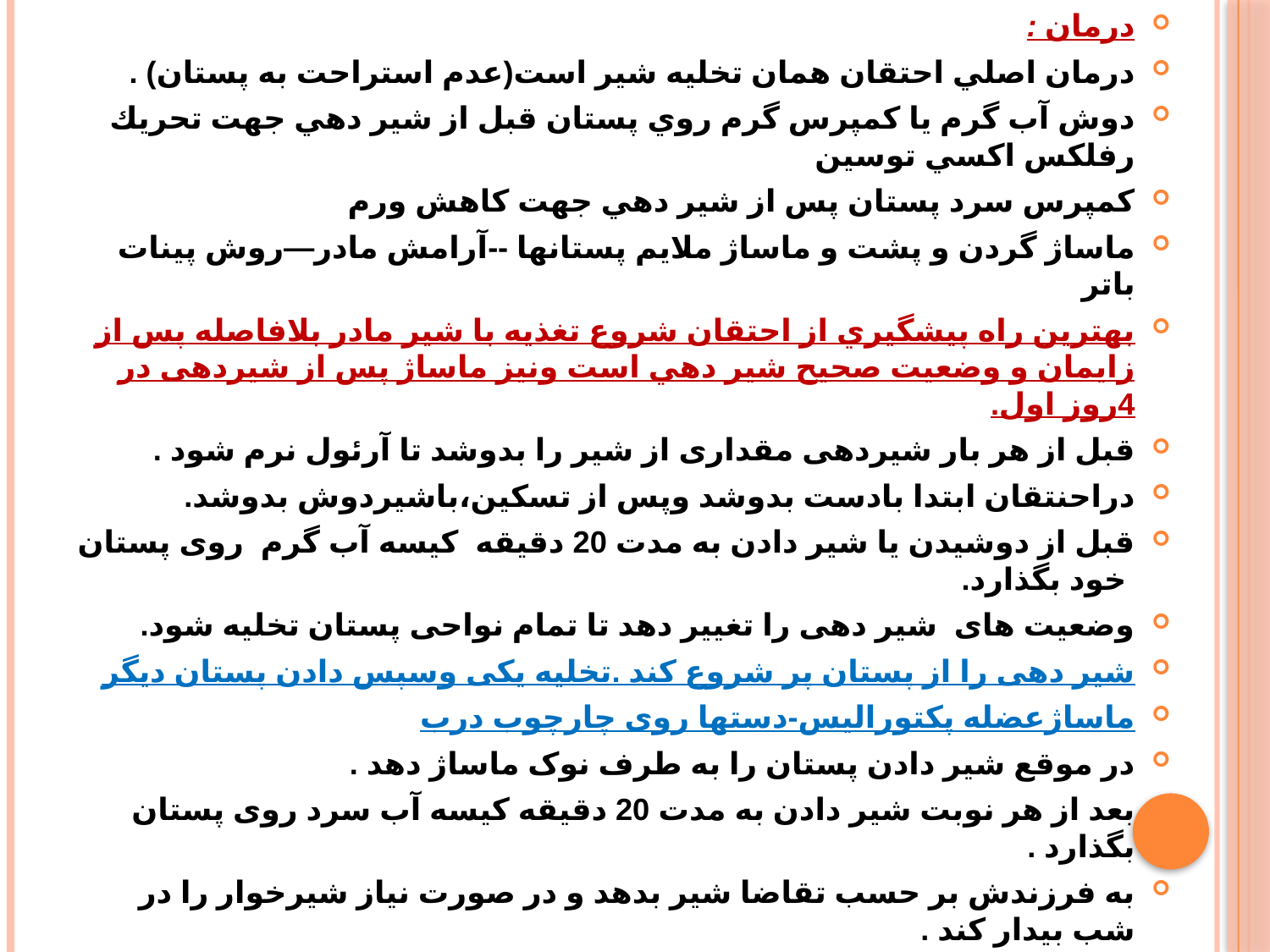

درمان :
درمان اصلي احتقان همان تخليه شير است(عدم استراحت به پستان) .
دوش آب گرم يا كمپرس گرم روي پستان قبل از شير دهي جهت تحريك رفلكس اكسي توسين
كمپرس سرد پستان پس از شير دهي جهت كاهش ورم
ماساژ گردن و پشت و ماساژ ملايم پستانها --آرامش مادر—روش پینات باتر
بهترين راه پيشگيري از احتقان شروع تغذيه با شير مادر بلافاصله پس از زايمان و وضعيت صحيح شير دهي است ونیز ماساژ پس از شیردهی در 4روز اول.
قبل از هر بار شیردهی مقداری از شیر را بدوشد تا آرئول نرم شود .
دراحنتقان ابتدا بادست بدوشد وپس از تسکین،باشیردوش بدوشد.
قبل از دوشیدن یا شیر دادن به مدت 20 دقیقه  کیسه آب گرم  روی پستان  خود بگذارد.
وضعیت های  شیر دهی را تغییر دهد تا تمام نواحی پستان تخلیه شود.
شیر دهی را از پستان پر شروع کند .تخلیه یکی وسپس دادن پستان دیگر
ماساژعضله پکتورالیس-دستها روی چارچوب درب
در موقع شیر دادن پستان را به طرف نوک ماساژ دهد .
بعد از هر نوبت شیر دادن به مدت 20 دقیقه کیسه آب سرد روی پستان بگذارد .
به فرزندش بر حسب تقاضا شیر بدهد و در صورت نیاز شیرخوار را در شب بیدار کند .
به پستان شکل دهد باروش قیچی وزیربغلی